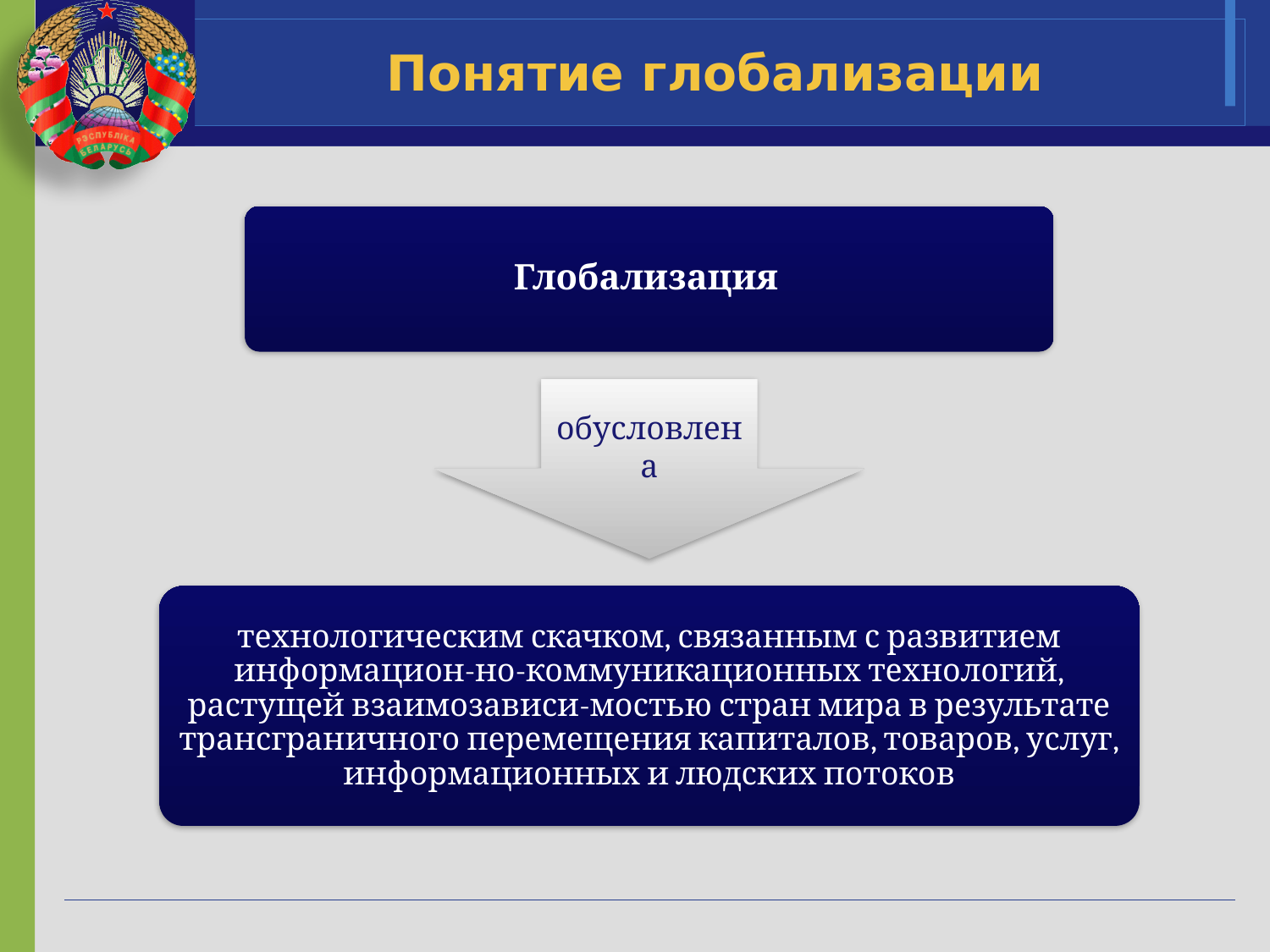

# Понятие глобализации

Глобализация
обусловлена

технологическим скачком, связанным с развитием информацион-но-коммуникационных технологий, растущей взаимозависи-мостью стран мира в результате трансграничного перемещения капиталов, товаров, услуг, информационных и людских потоков